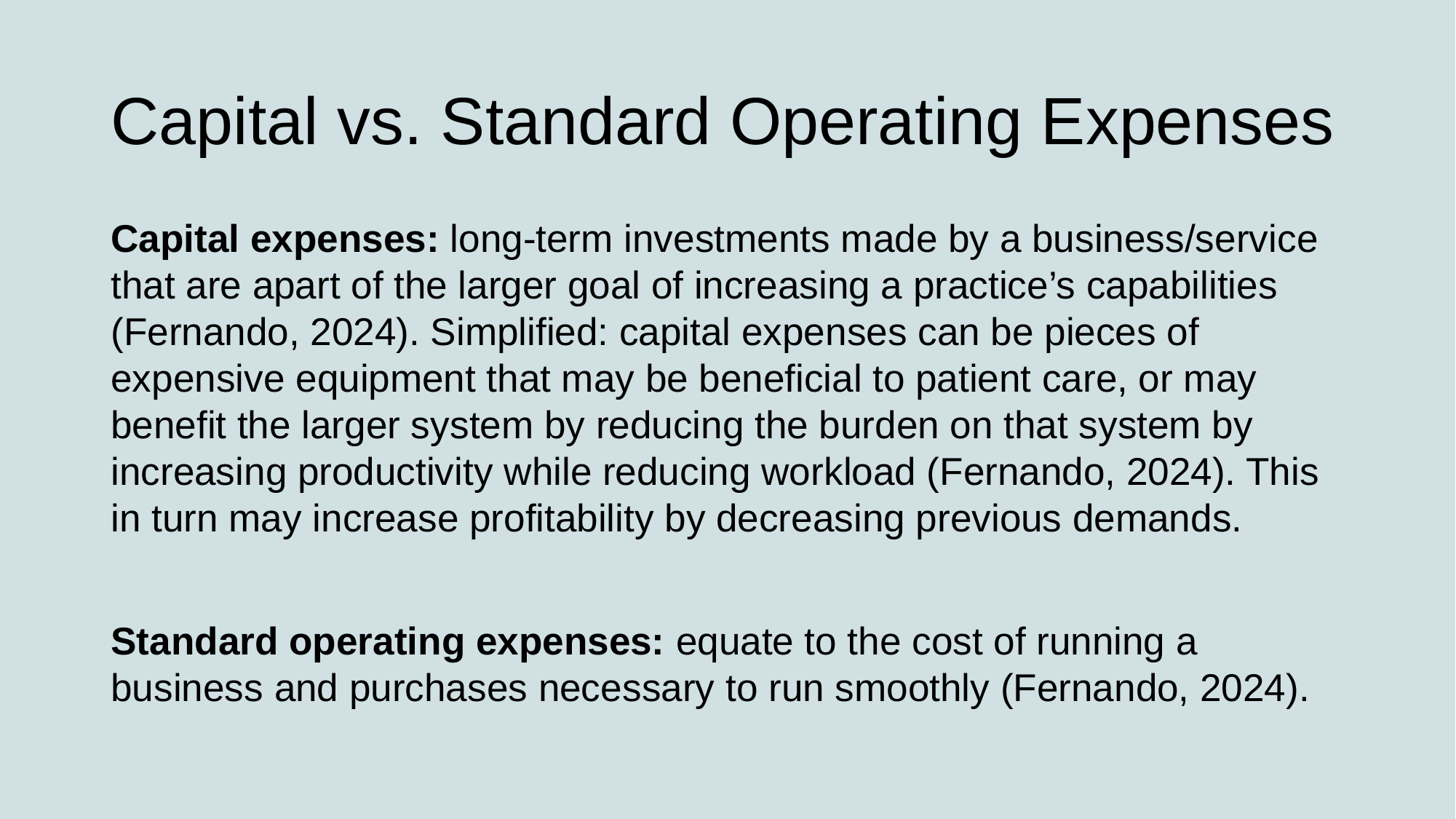

# Capital vs. Standard Operating Expenses
Capital expenses: long-term investments made by a business/service that are apart of the larger goal of increasing a practice’s capabilities (Fernando, 2024). Simplified: capital expenses can be pieces of expensive equipment that may be beneficial to patient care, or may benefit the larger system by reducing the burden on that system by increasing productivity while reducing workload (Fernando, 2024). This in turn may increase profitability by decreasing previous demands.

Standard operating expenses: equate to the cost of running a business and purchases necessary to run smoothly (Fernando, 2024).